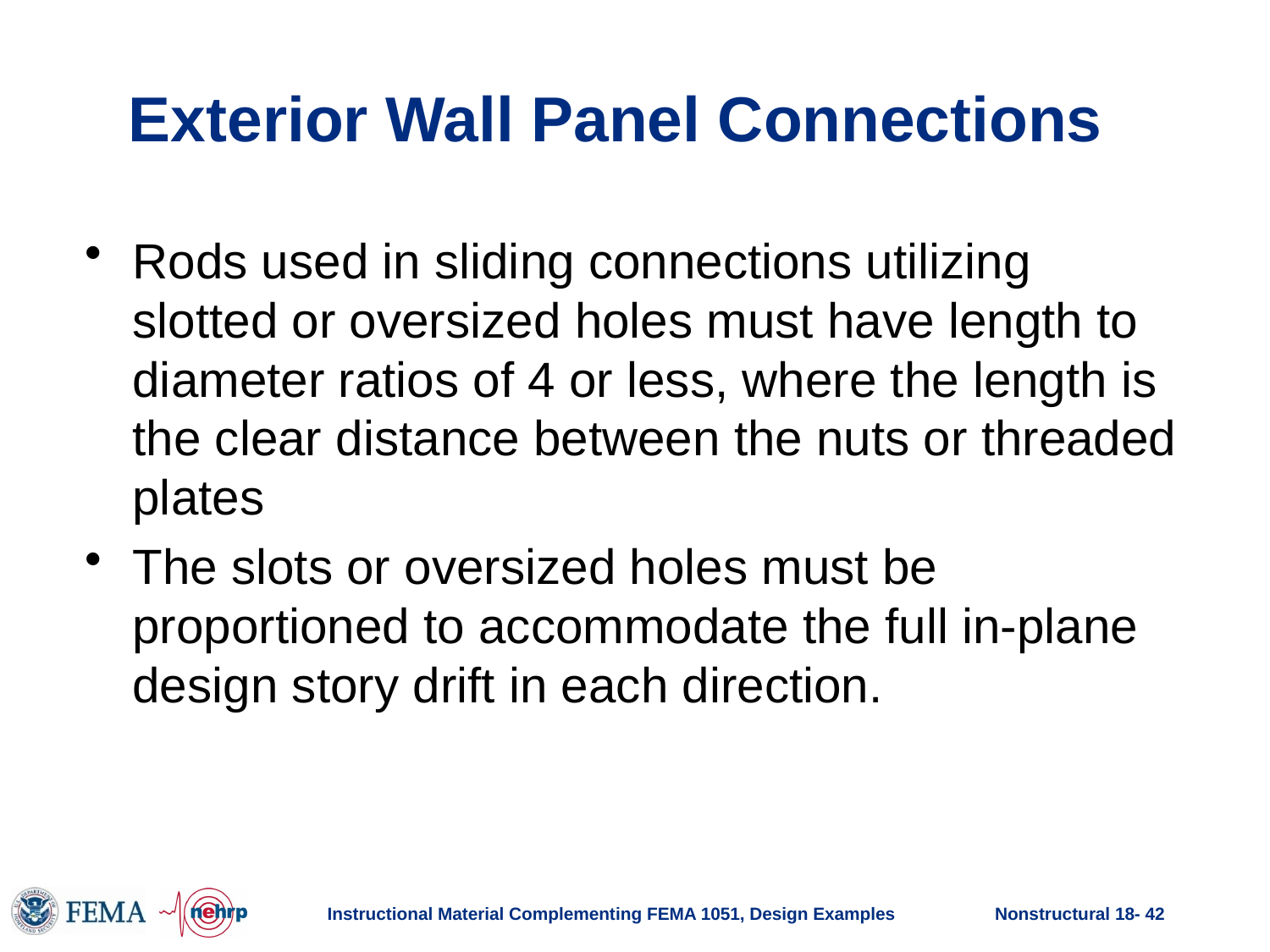

# Exterior Wall Panel Connections
Rods used in sliding connections utilizing slotted or oversized holes must have length to diameter ratios of 4 or less, where the length is the clear distance between the nuts or threaded plates
The slots or oversized holes must be proportioned to accommodate the full in-plane design story drift in each direction.
Instructional Material Complementing FEMA 1051, Design Examples
Nonstructural 18- 42